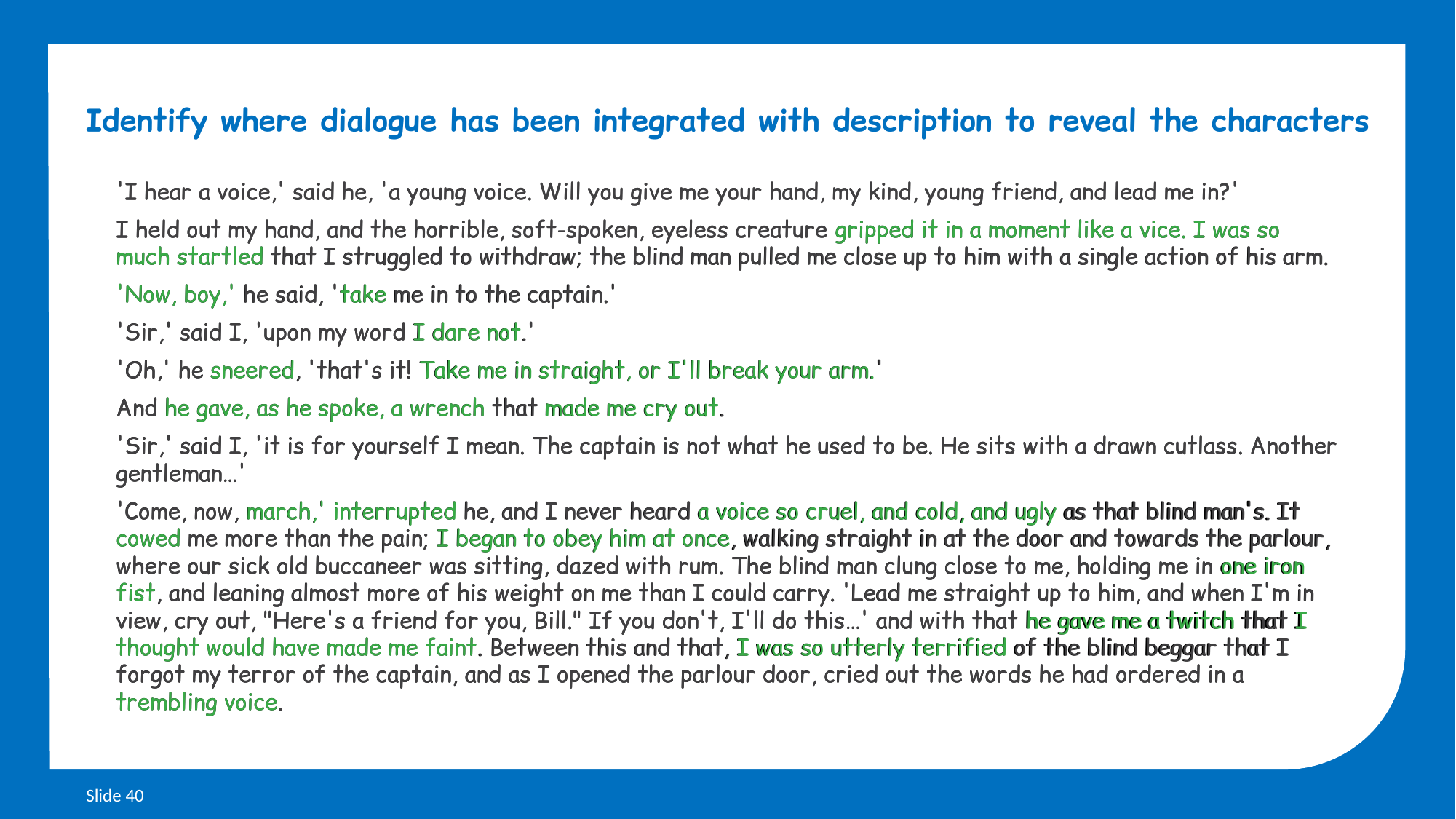

Identify where dialogue has been integrated with description to reveal the characters
'I hear a voice,' said he, 'a young voice. Will you give me your hand, my kind, young friend, and lead me in?'
I held out my hand, and the horrible, soft-spoken, eyeless creature gripped it in a moment like a vice. I was so much startled that I struggled to withdraw; the blind man pulled me close up to him with a single action of his arm.
'Now, boy,' he said, 'take me in to the captain.'
'Sir,' said I, 'upon my word I dare not.'
'Oh,' he sneered, 'that's it! Take me in straight, or I'll break your arm.'
And he gave, as he spoke, a wrench that made me cry out.
'Sir,' said I, 'it is for yourself I mean. The captain is not what he used to be. He sits with a drawn cutlass. Another gentleman…'
'Come, now, march,' interrupted he, and I never heard a voice so cruel, and cold, and ugly as that blind man's. It cowed me more than the pain; I began to obey him at once, walking straight in at the door and towards the parlour, where our sick old buccaneer was sitting, dazed with rum. The blind man clung close to me, holding me in one iron fist, and leaning almost more of his weight on me than I could carry. 'Lead me straight up to him, and when I'm in view, cry out, "Here's a friend for you, Bill." If you don't, I'll do this…' and with that he gave me a twitch that I thought would have made me faint. Between this and that, I was so utterly terrified of the blind beggar that I forgot my terror of the captain, and as I opened the parlour door, cried out the words he had ordered in a trembling voice.
'I hear a voice,' said he, 'a young voice. Will you give me your hand, my kind, young friend, and lead me in?'
I held out my hand, and the horrible, soft-spoken, eyeless creature gripped it in a moment like a vice. I was so much startled that I struggled to withdraw; the blind man pulled me close up to him with a single action of his arm.
'Now, boy,' he said, 'take me in to the captain.'
'Sir,' said I, 'upon my word I dare not.'
'Oh,' he sneered, 'that's it! Take me in straight, or I'll break your arm.'
And he gave, as he spoke, a wrench that made me cry out.
'Sir,' said I, 'it is for yourself I mean. The captain is not what he used to be. He sits with a drawn cutlass. Another gentleman…'
'Come, now, march,' interrupted he, and I never heard a voice so cruel, and cold, and ugly as that blind man's. It cowed me more than the pain; I began to obey him at once, walking straight in at the door and towards the parlour, where our sick old buccaneer was sitting, dazed with rum. The blind man clung close to me, holding me in one iron fist, and leaning almost more of his weight on me than I could carry. 'Lead me straight up to him, and when I'm in view, cry out, "Here's a friend for you, Bill." If you don't, I'll do this…' and with that he gave me a twitch that I thought would have made me faint. Between this and that, I was so utterly terrified of the blind beggar that I forgot my terror of the captain, and as I opened the parlour door, cried out the words he had ordered in a trembling voice.
Slide 40